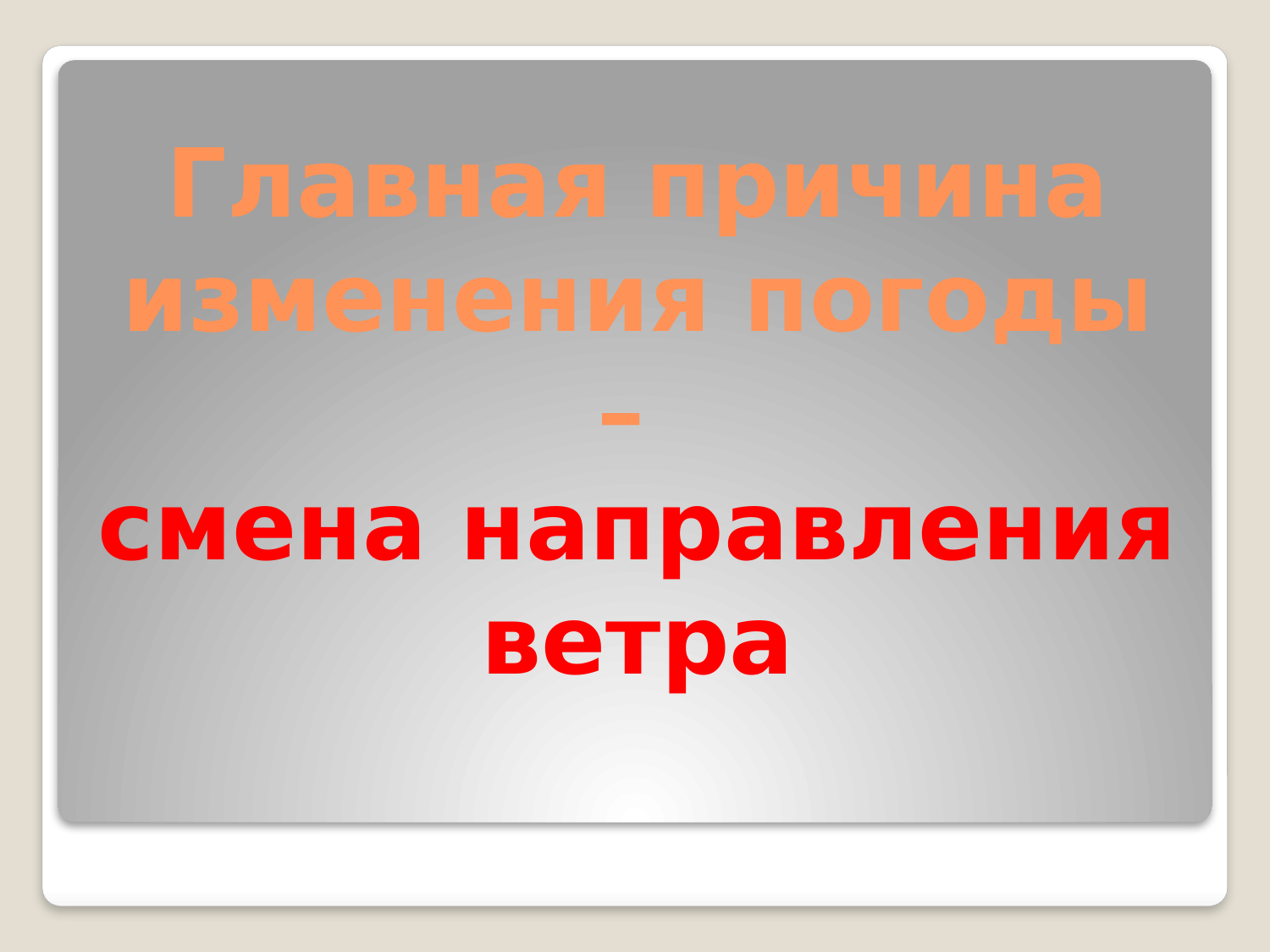

# Главная причина изменения погоды – смена направления ветра